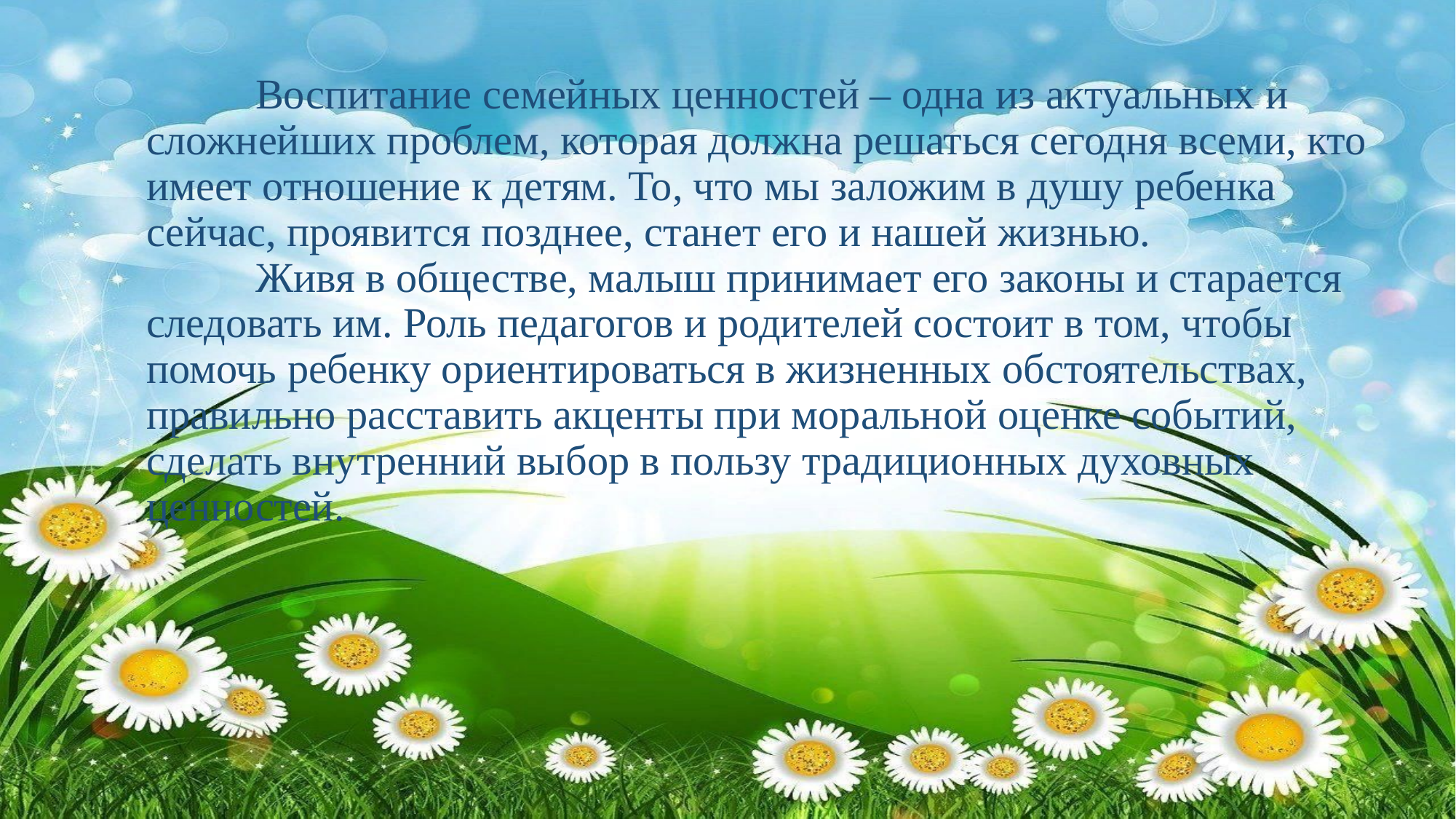

# Воспитание семейных ценностей – одна из актуальных и сложнейших проблем, которая должна решаться сегодня всеми, кто имеет отношение к детям. То, что мы заложим в душу ребенка сейчас, проявится позднее, станет его и нашей жизнью. Живя в обществе, малыш принимает его законы и старается следовать им. Роль педагогов и родителей состоит в том, чтобы помочь ребенку ориентироваться в жизненных обстоятельствах, правильно расставить акценты при моральной оценке событий, сделать внутренний выбор в пользу традиционных духовных ценностей.